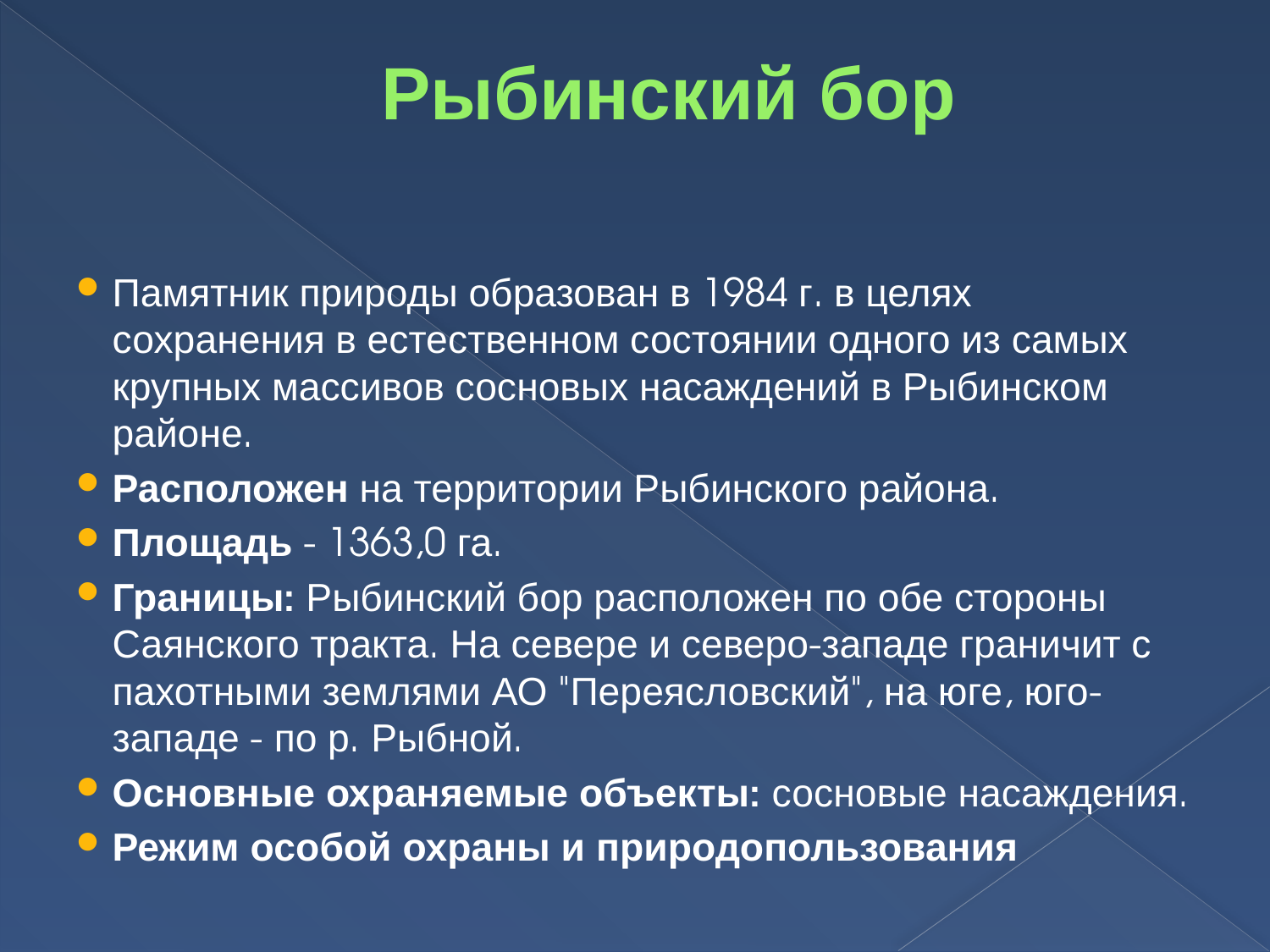

# Рыбинский бор
Памятник природы образован в 1984 г. в целях сохранения в естественном состоянии одного из самых крупных массивов сосновых насаждений в Рыбинском районе.
Расположен на территории Рыбинского района.
Площадь - 1363,0 га.
Границы: Рыбинский бор расположен по обе стороны Саянского тракта. На севере и северо-западе граничит с пахотными землями АО "Переясловский", на юге, юго-западе - по р. Рыбной.
Основные охраняемые объекты: сосновые насаждения.
Режим особой охраны и природопользования